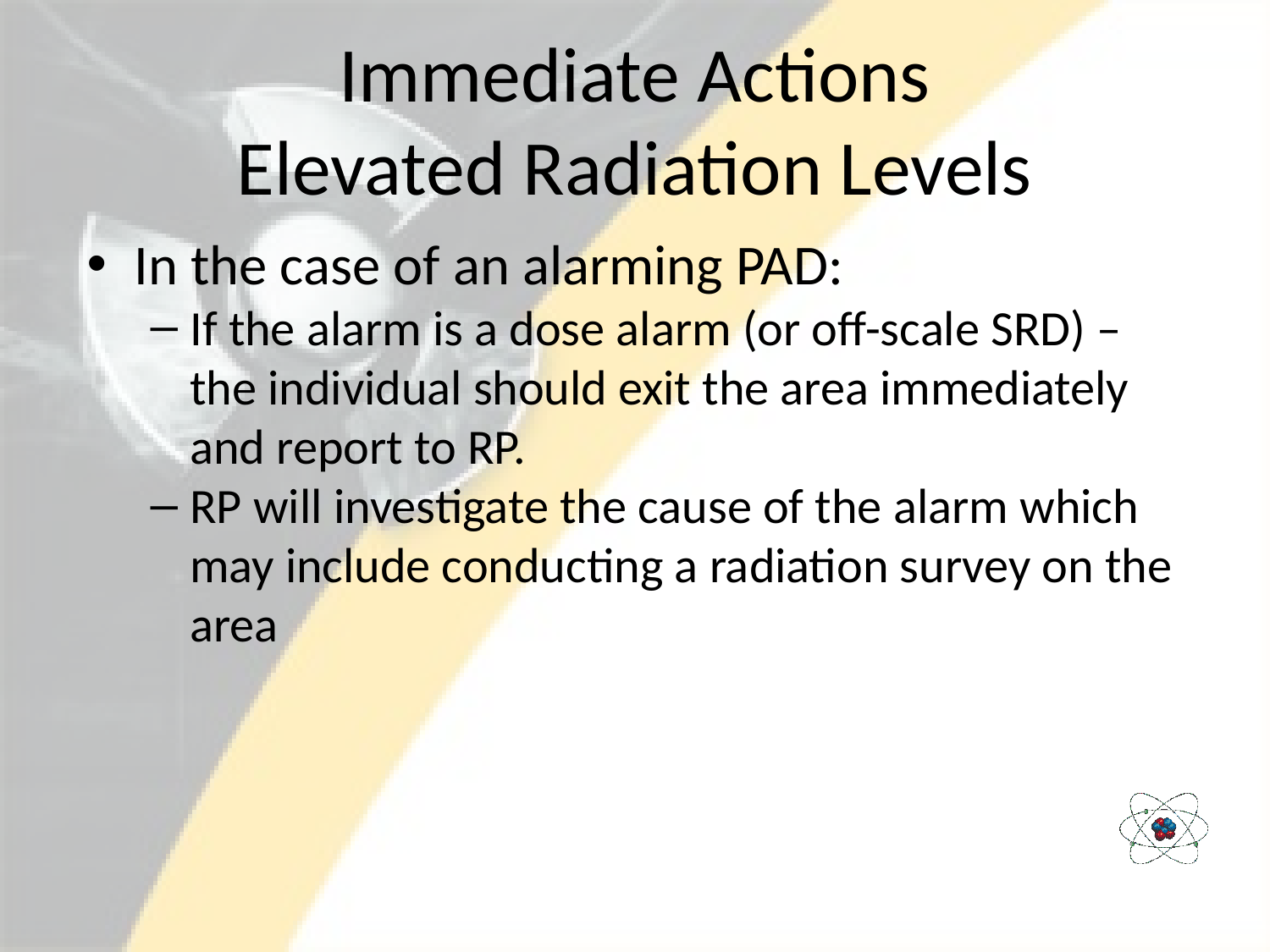

# Immediate Actions Elevated Radiation Levels
In the case of an alarming PAD:
If the alarm is a dose alarm (or off-scale SRD) – the individual should exit the area immediately and report to RP.
RP will investigate the cause of the alarm which may include conducting a radiation survey on the area